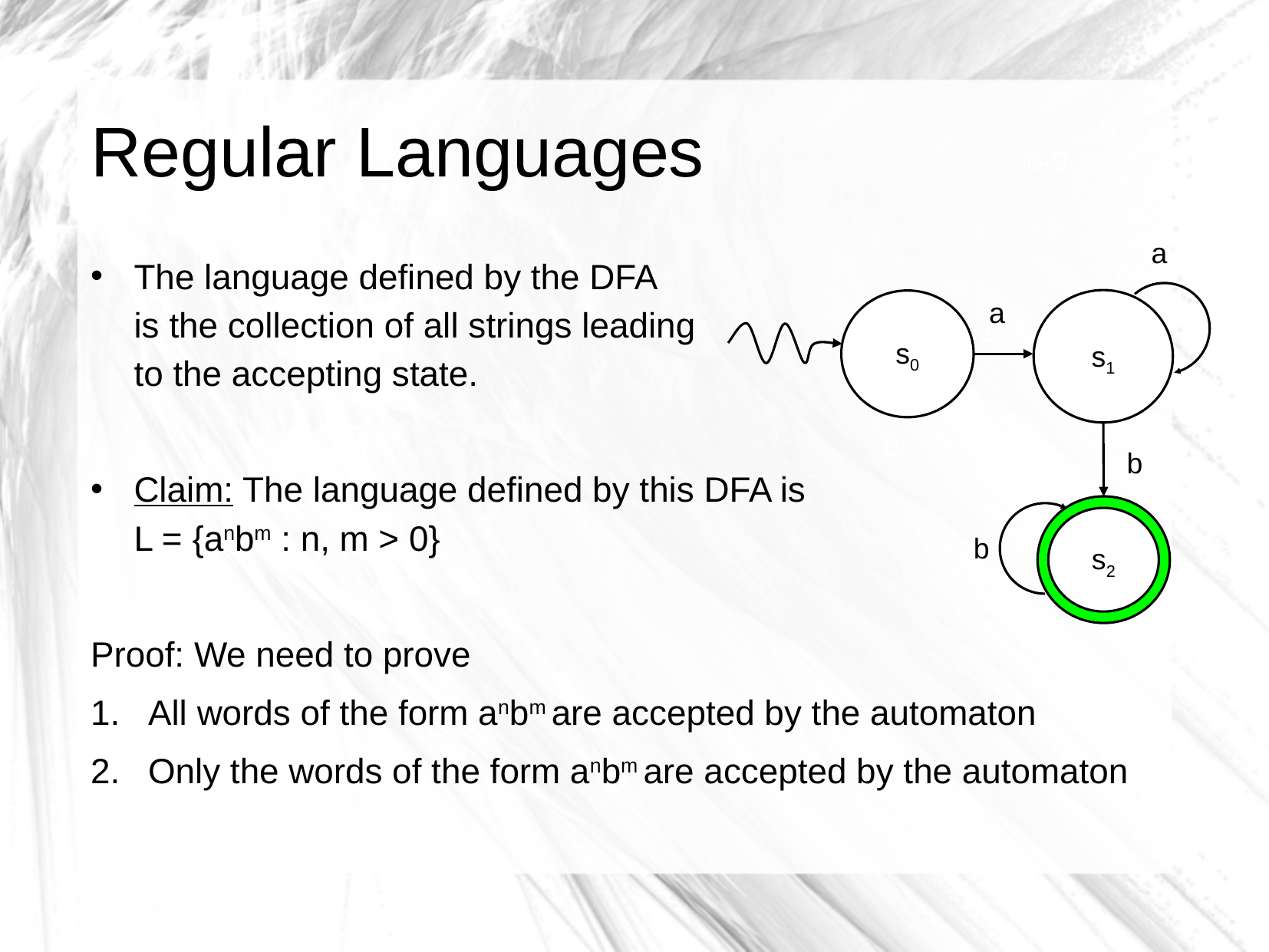

# Regular Languages
0-9
a
The language defined by the DFA
is the collection of all strings leading
to the accepting state.

Claim: The language defined by this DFA is
L = {anbm : n, m > 0}

Proof: We need to prove
All words of the form anbm are accepted by the automaton
Only the words of the form anbm are accepted by the automaton

a
s1
s0

1-9

0
b
s2

b